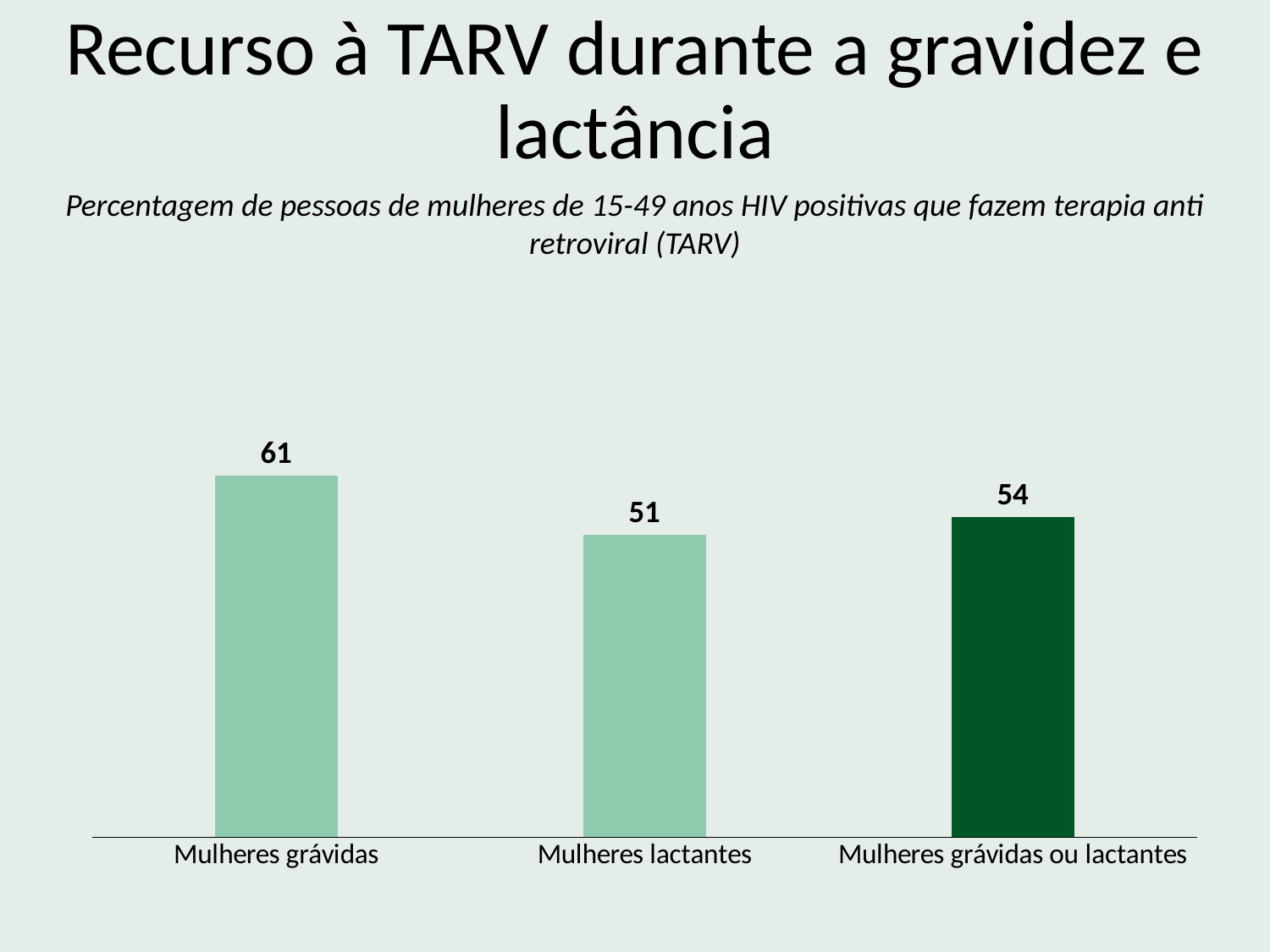

Recurso à TARV durante a gravidez e lactância
Percentagem de pessoas de mulheres de 15-49 anos HIV positivas que fazem terapia anti retroviral (TARV)

### Chart

| Category | Column1 |
|---|---|
| Mulheres grávidas | 61.0 |
| Mulheres lactantes | 51.0 |
| Mulheres grávidas ou lactantes | 54.0 |